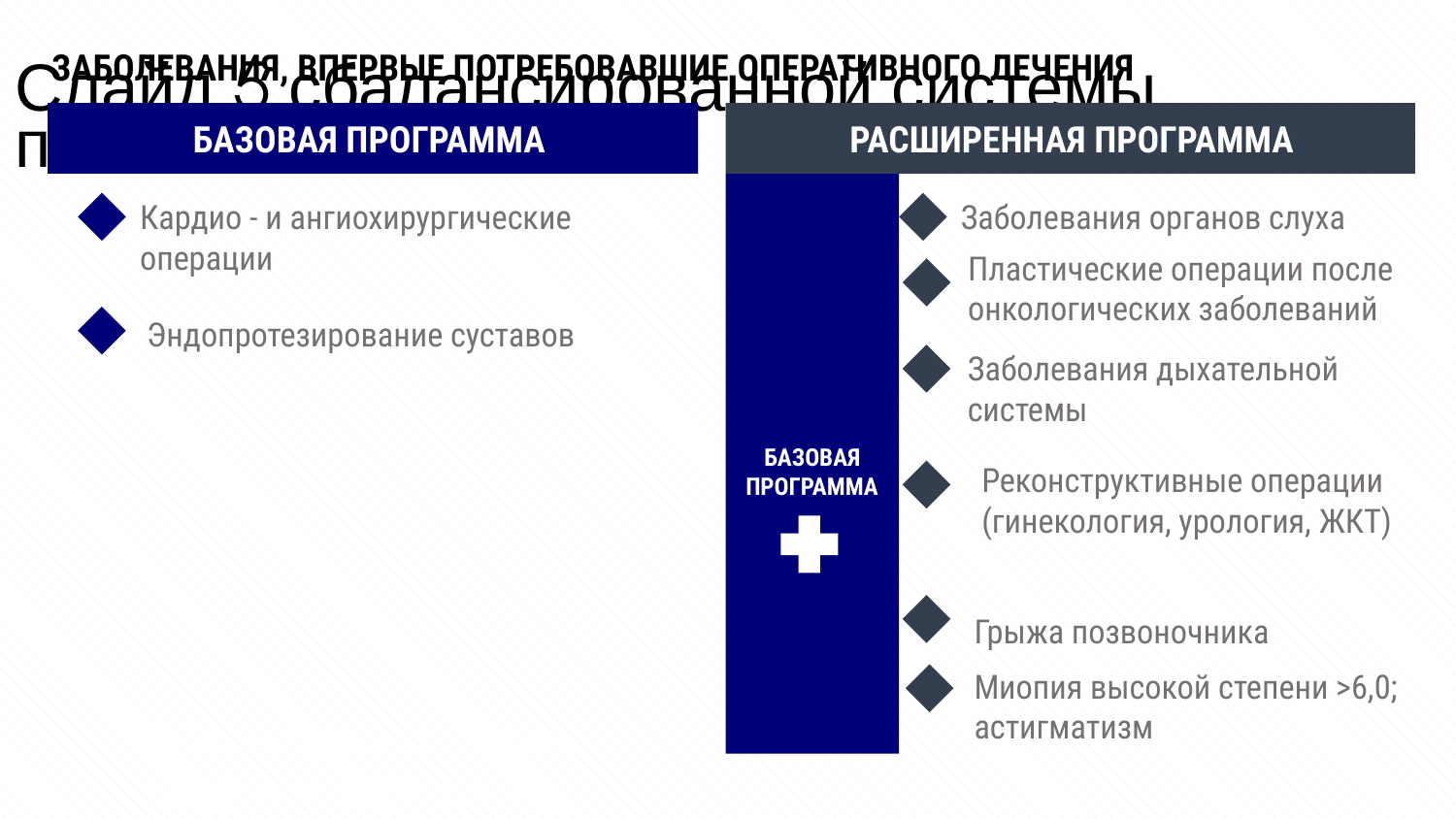

ЗАБОЛЕВАНИЯ, ВПЕРВЫЕ ПОТРЕБОВАВШИЕ ОПЕРАТИВНОГО ЛЕЧЕНИЯ
Слайд 5 сбалансированной системы показателей
БАЗОВАЯ ПРОГРАММА
РАСШИРЕННАЯ ПРОГРАММА
Кардио - и ангиохирургические операции
Заболевания органов слуха

Пластические операции после онкологических заболеваний

Эндопротезирование суставов

Заболевания дыхательной системы

БАЗОВАЯ
ПРОГРАММА

Реконструктивные операции
(гинекология, урология, ЖКТ)

Грыжа позвоночника
Миопия высокой степени >6,0; астигматизм

Заболевания и состояния, требующие проведения